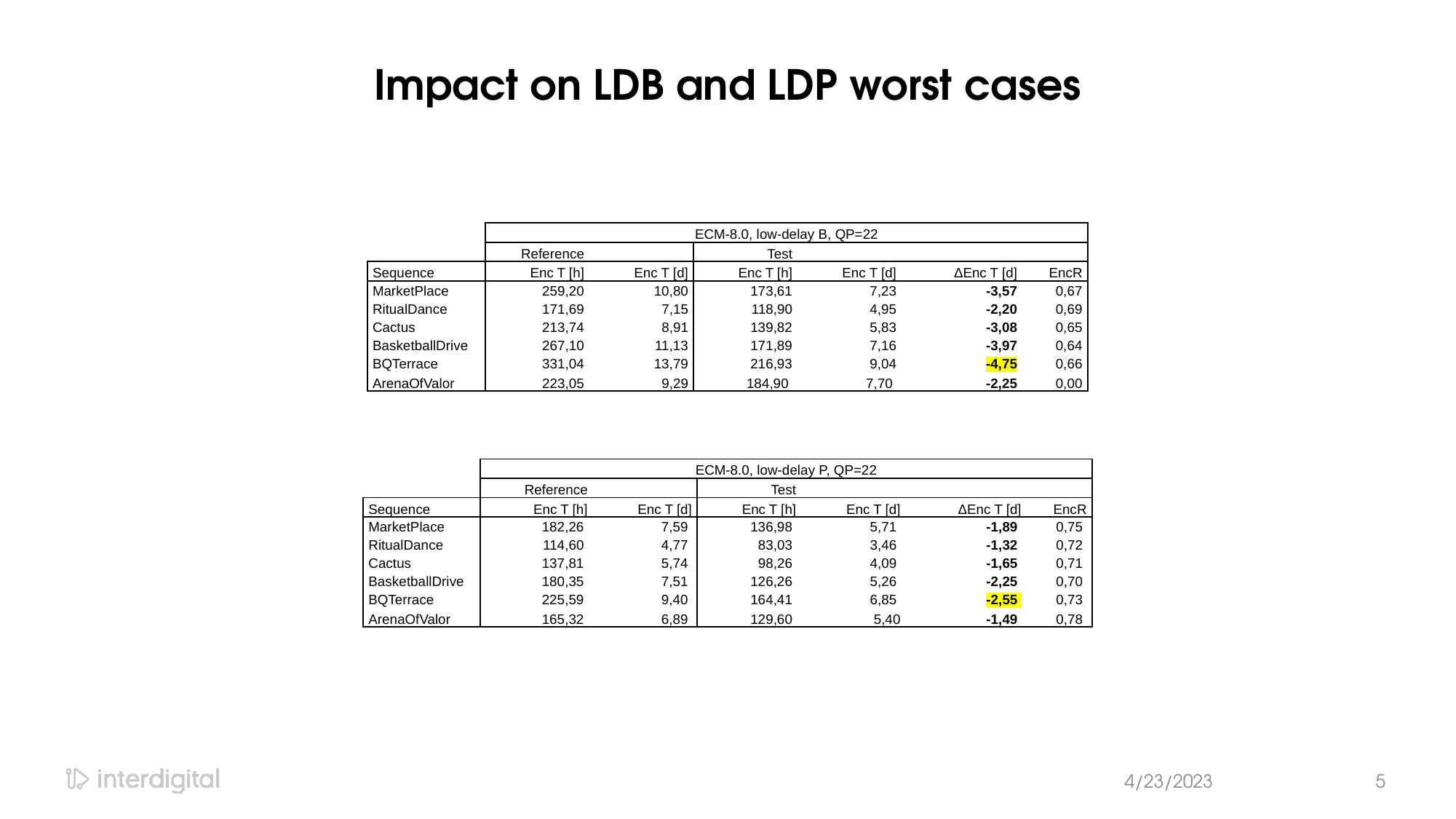

# Impact on LDB and LDP worst cases
|  | ECM-8.0, low-delay B, QP=22 |  |  |  |  |  |
| --- | --- | --- | --- | --- | --- | --- |
|  | Reference |  | Test |  |  |  |
| Sequence | Enc T [h] | Enc T [d] | Enc T [h] | Enc T [d] | ΔEnc T [d] | EncR |
| MarketPlace | 259,20 | 10,80 | 173,61 | 7,23 | -3,57 | 0,67 |
| RitualDance | 171,69 | 7,15 | 118,90 | 4,95 | -2,20 | 0,69 |
| Cactus | 213,74 | 8,91 | 139,82 | 5,83 | -3,08 | 0,65 |
| BasketballDrive | 267,10 | 11,13 | 171,89 | 7,16 | -3,97 | 0,64 |
| BQTerrace | 331,04 | 13,79 | 216,93 | 9,04 | -4,75 | 0,66 |
| ArenaOfValor | 223,05 | 9,29 | 184,90 | 7,70 | -2,25 | 0,00 |
|  | ECM-8.0, low-delay P, QP=22 |  |  |  |  |  |
| --- | --- | --- | --- | --- | --- | --- |
|  | Reference |  | Test |  |  |  |
| Sequence | Enc T [h] | Enc T [d] | Enc T [h] | Enc T [d] | ΔEnc T [d] | EncR |
| MarketPlace | 182,26 | 7,59 | 136,98 | 5,71 | -1,89 | 0,75 |
| RitualDance | 114,60 | 4,77 | 83,03 | 3,46 | -1,32 | 0,72 |
| Cactus | 137,81 | 5,74 | 98,26 | 4,09 | -1,65 | 0,71 |
| BasketballDrive | 180,35 | 7,51 | 126,26 | 5,26 | -2,25 | 0,70 |
| BQTerrace | 225,59 | 9,40 | 164,41 | 6,85 | -2,55 | 0,73 |
| ArenaOfValor | 165,32 | 6,89 | 129,60 | 5,40 | -1,49 | 0,78 |
4/23/2023
5